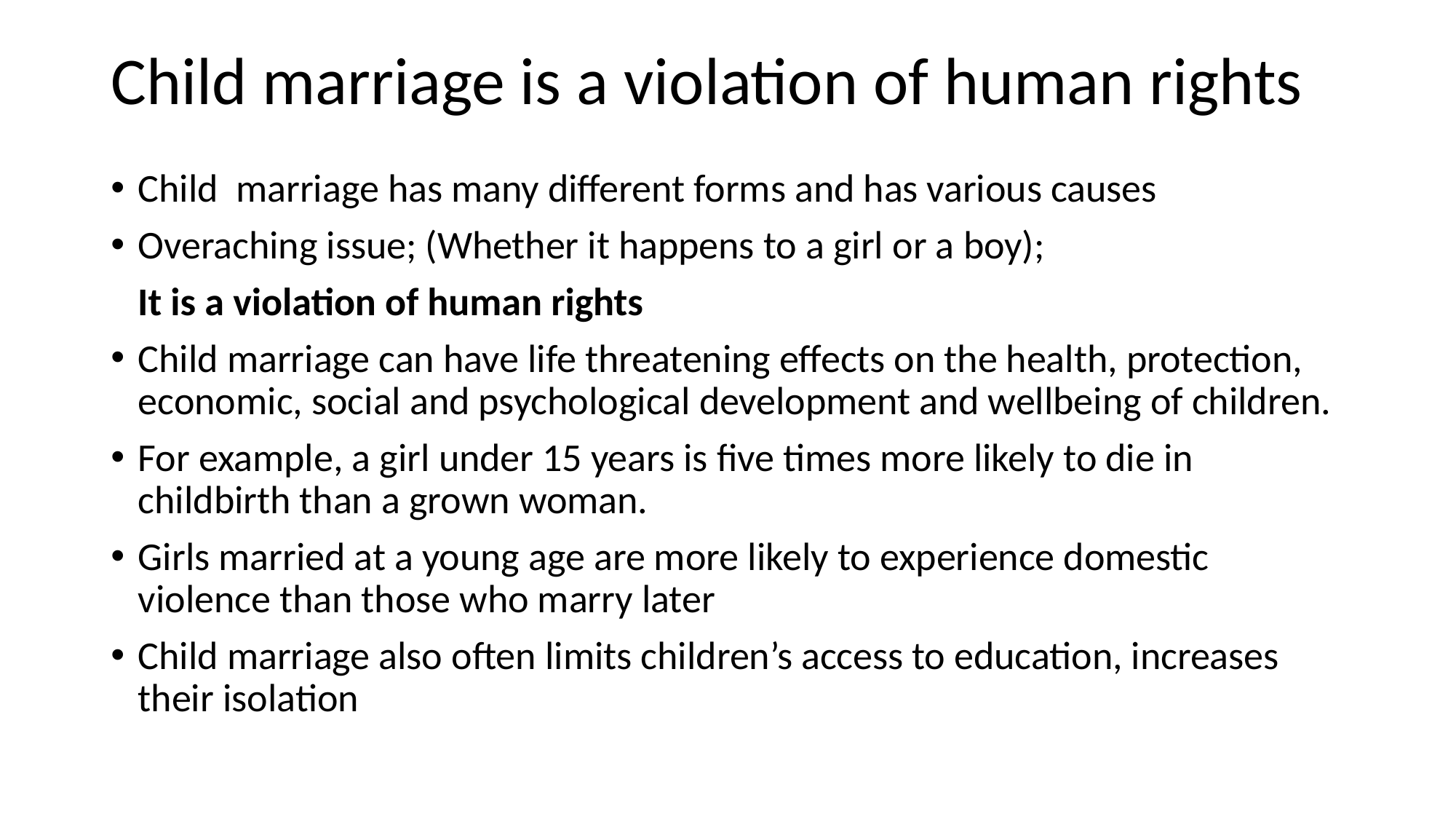

# Child marriage is a violation of human rights
Child  marriage has many different forms and has various causes
Overaching issue; (Whether it happens to a girl or a boy);
   It is a violation of human rights
Child marriage can have life threatening effects on the health, protection, economic, social and psychological development and wellbeing of children.
For example, a girl under 15 years is five times more likely to die in childbirth than a grown woman.
Girls married at a young age are more likely to experience domestic violence than those who marry later
Child marriage also often limits children’s access to education, increases their isolation